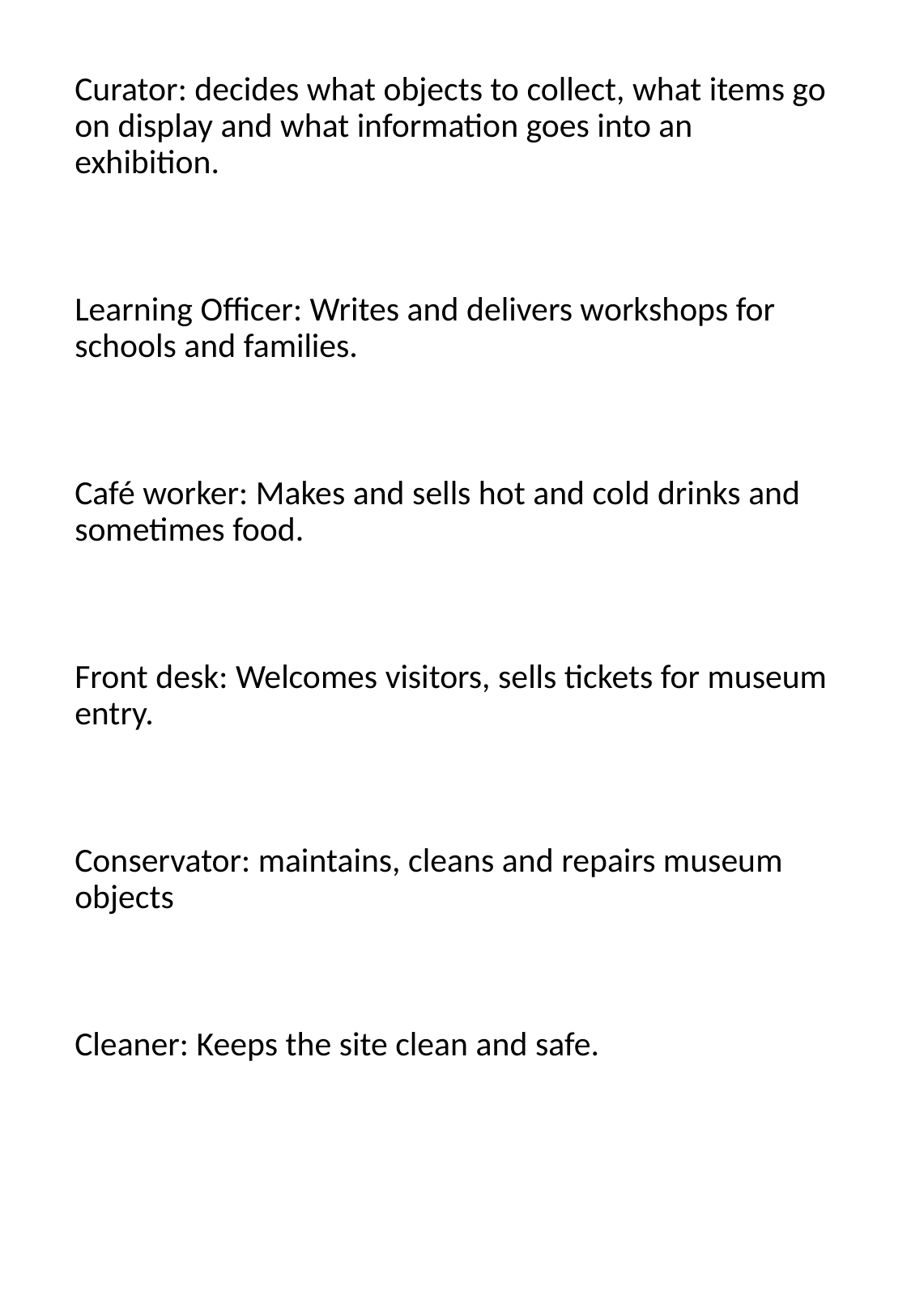

Curator: decides what objects to collect, what items go on display and what information goes into an exhibition.

Learning Officer: Writes and delivers workshops for schools and families.

Café worker: Makes and sells hot and cold drinks and sometimes food.

Front desk: Welcomes visitors, sells tickets for museum entry.

Conservator: maintains, cleans and repairs museum objects

Cleaner: Keeps the site clean and safe.